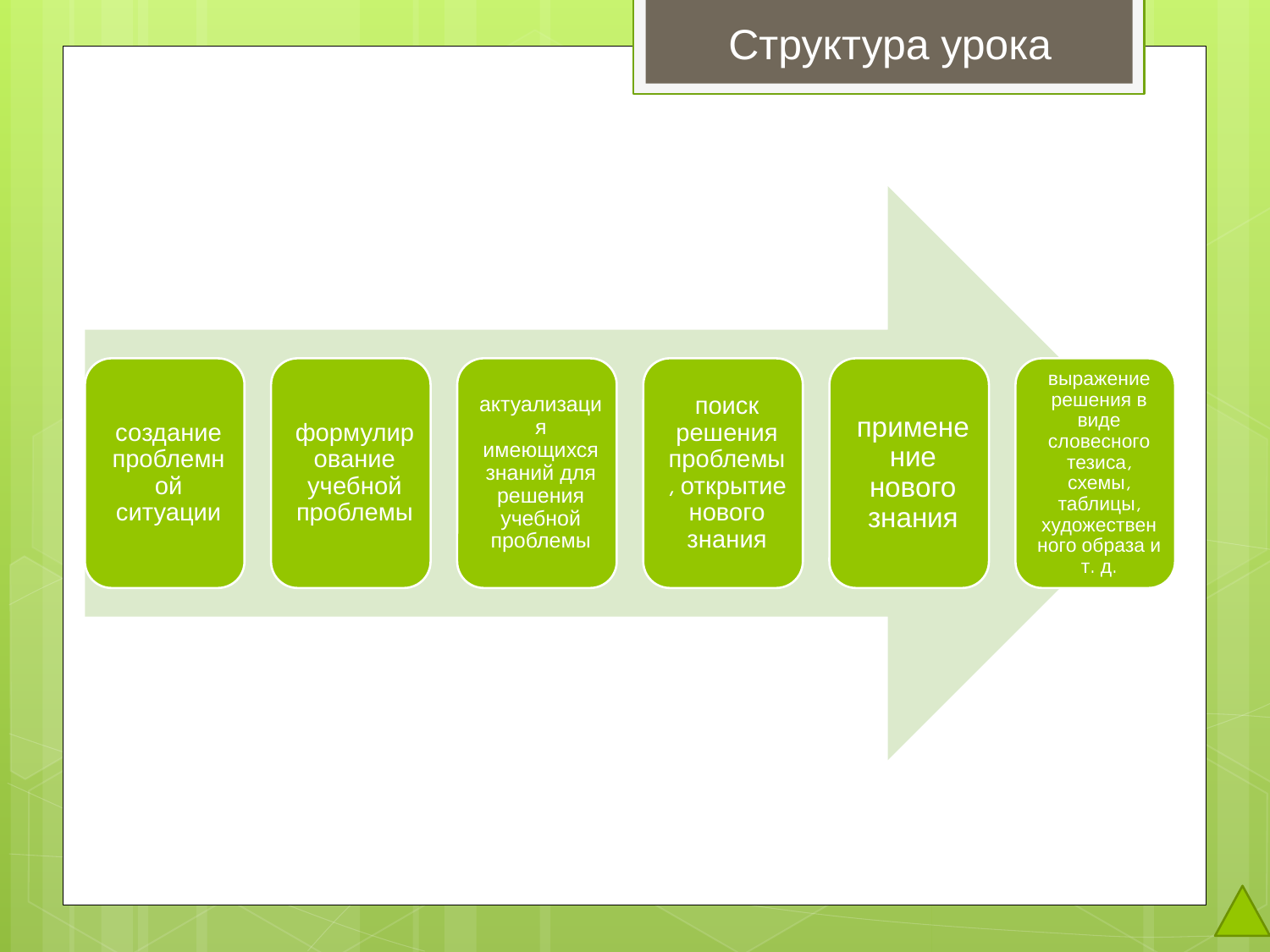

Структура урока
создание проблемной ситуации
формулирование учебной проблемы
актуализация имеющихся знаний для решения учебной проблемы
поиск решения проблемы, открытие нового знания
применение нового знания
выражение решения в виде словесного тезиса, схемы, таблицы, художественного образа и т. д.